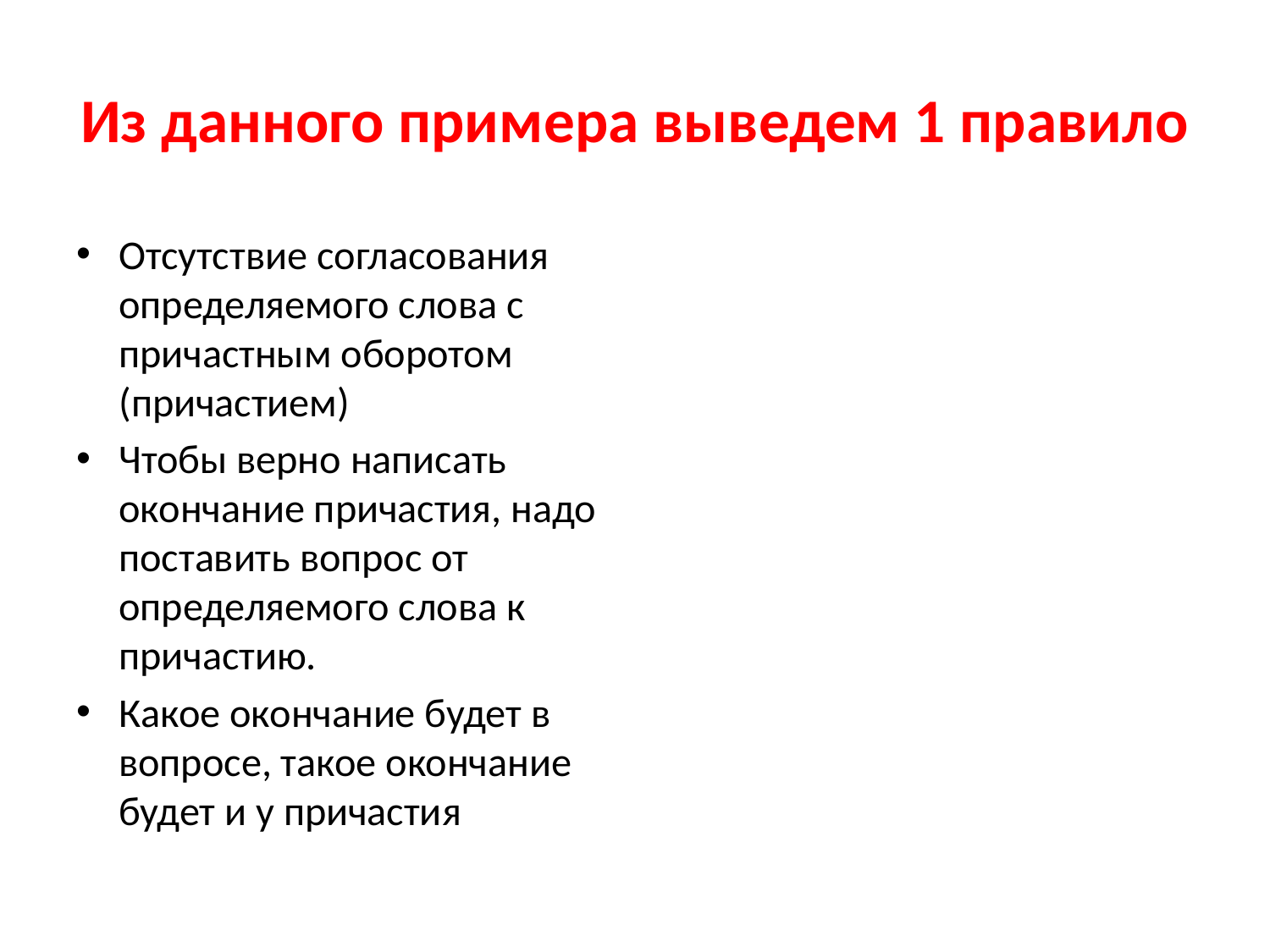

# Из данного примера выведем 1 правило
Отсутствие согласования определяемого слова с причастным оборотом (причастием)
Чтобы верно написать окончание причастия, надо поставить вопрос от определяемого слова к причастию.
Какое окончание будет в вопросе, такое окончание будет и у причастия